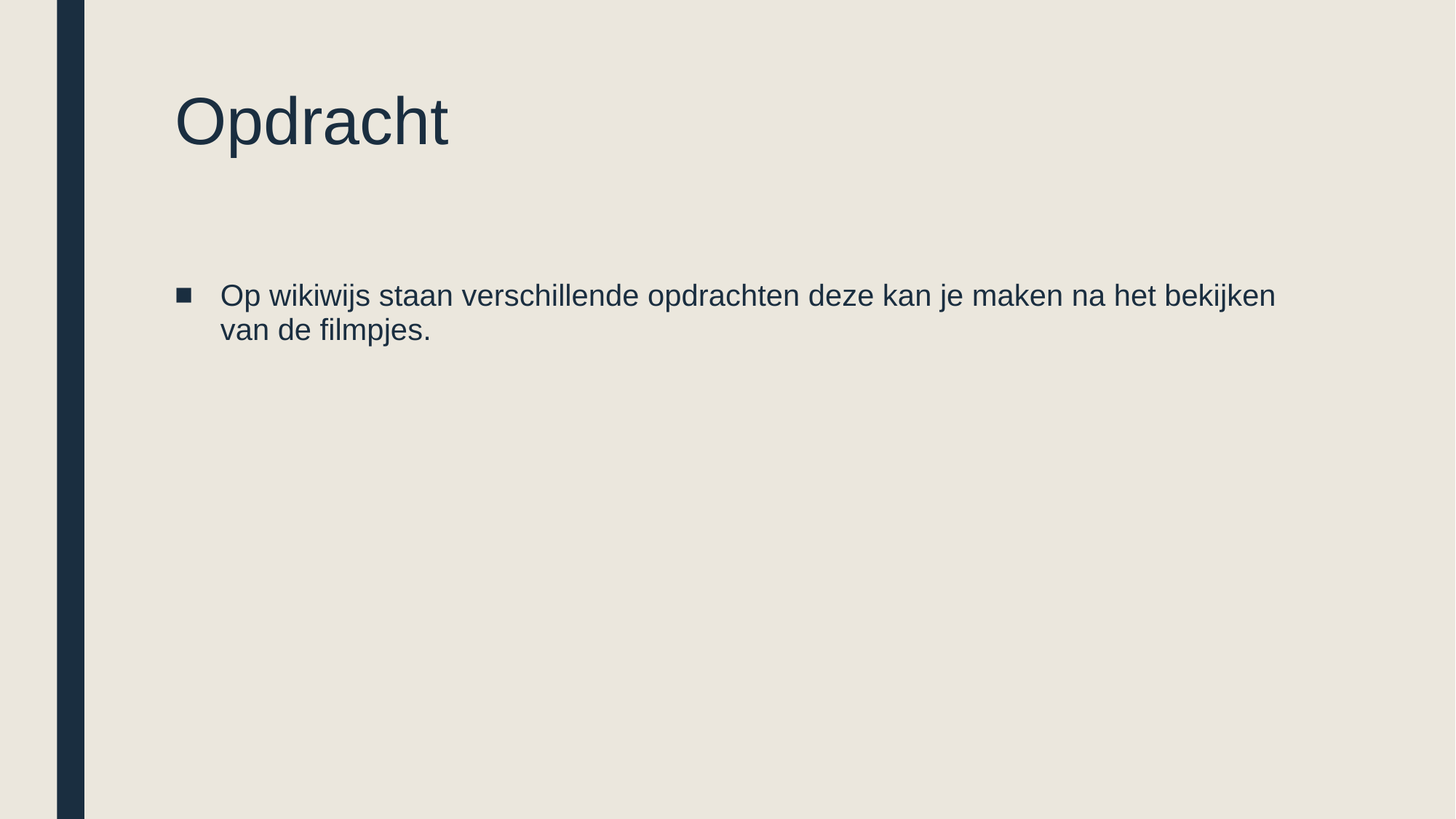

# Opdracht
Op wikiwijs staan verschillende opdrachten deze kan je maken na het bekijken van de filmpjes.